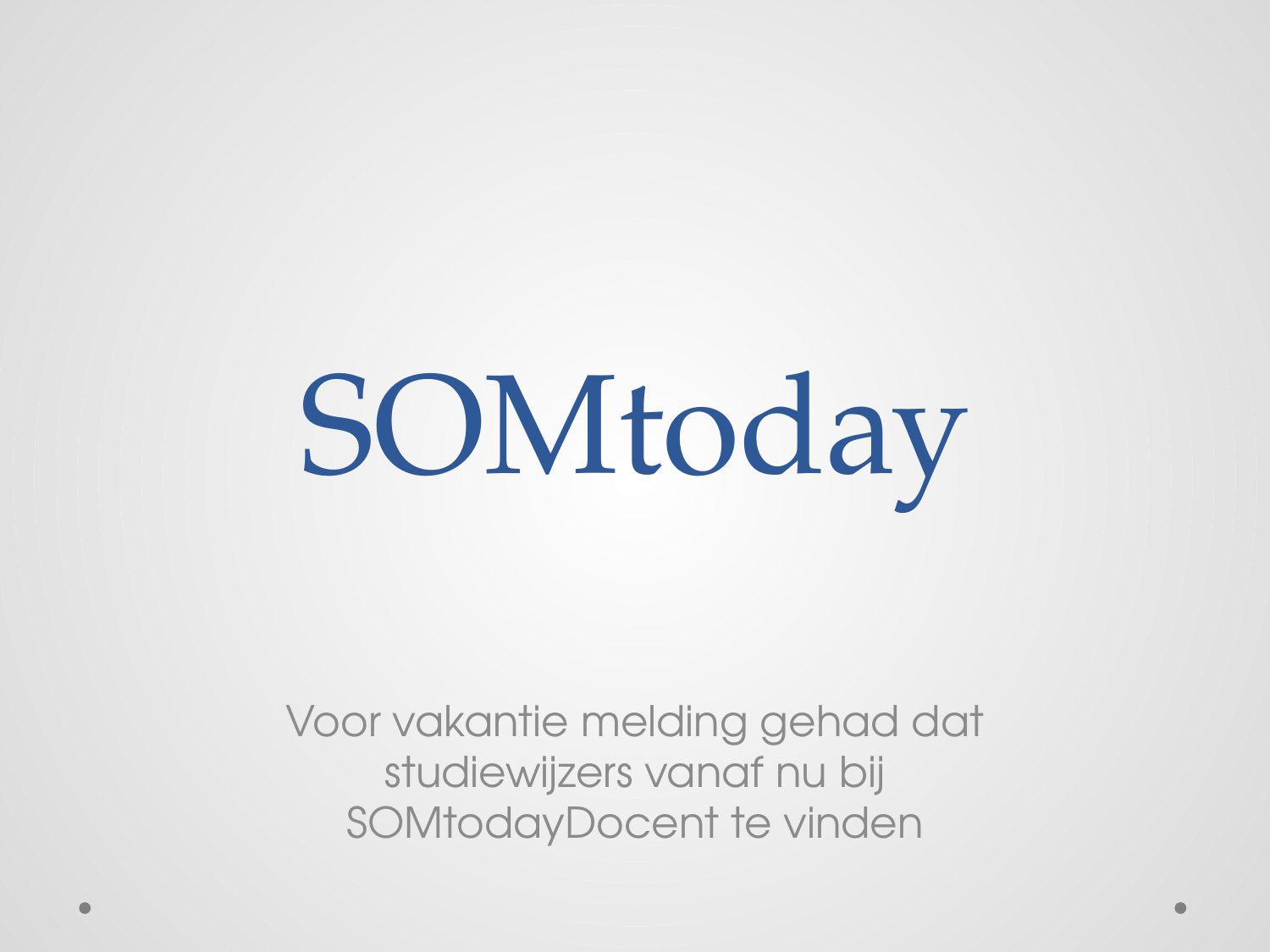

# SOMtoday
Voor vakantie melding gehad dat studiewijzers vanaf nu bij SOMtodayDocent te vinden